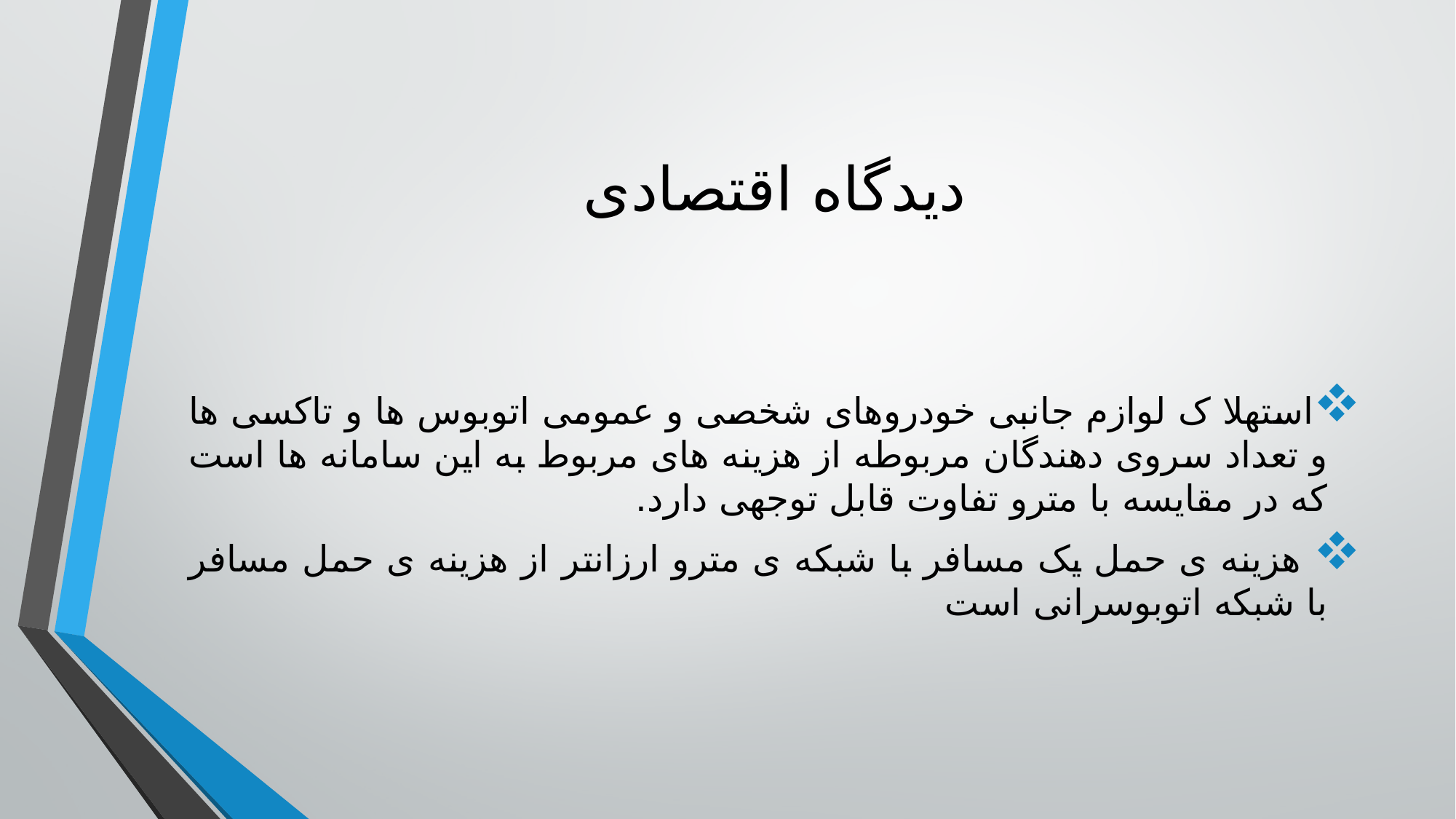

# دیدگاه اقتصادی
استهلا ک لوازم جانبی خودروهای شخصی و عمومی اتوبوس ها و تاکسی ها و تعداد سروی دهندگان مربوطه از هزینه های مربوط به این سامانه ها است که در مقایسه با مترو تفاوت قابل توجهی دارد.
 هزینه ی حمل یک مسافر با شبکه ی مترو ارزانتر از هزینه ی حمل مسافر با شبکه اتوبوسرانی است